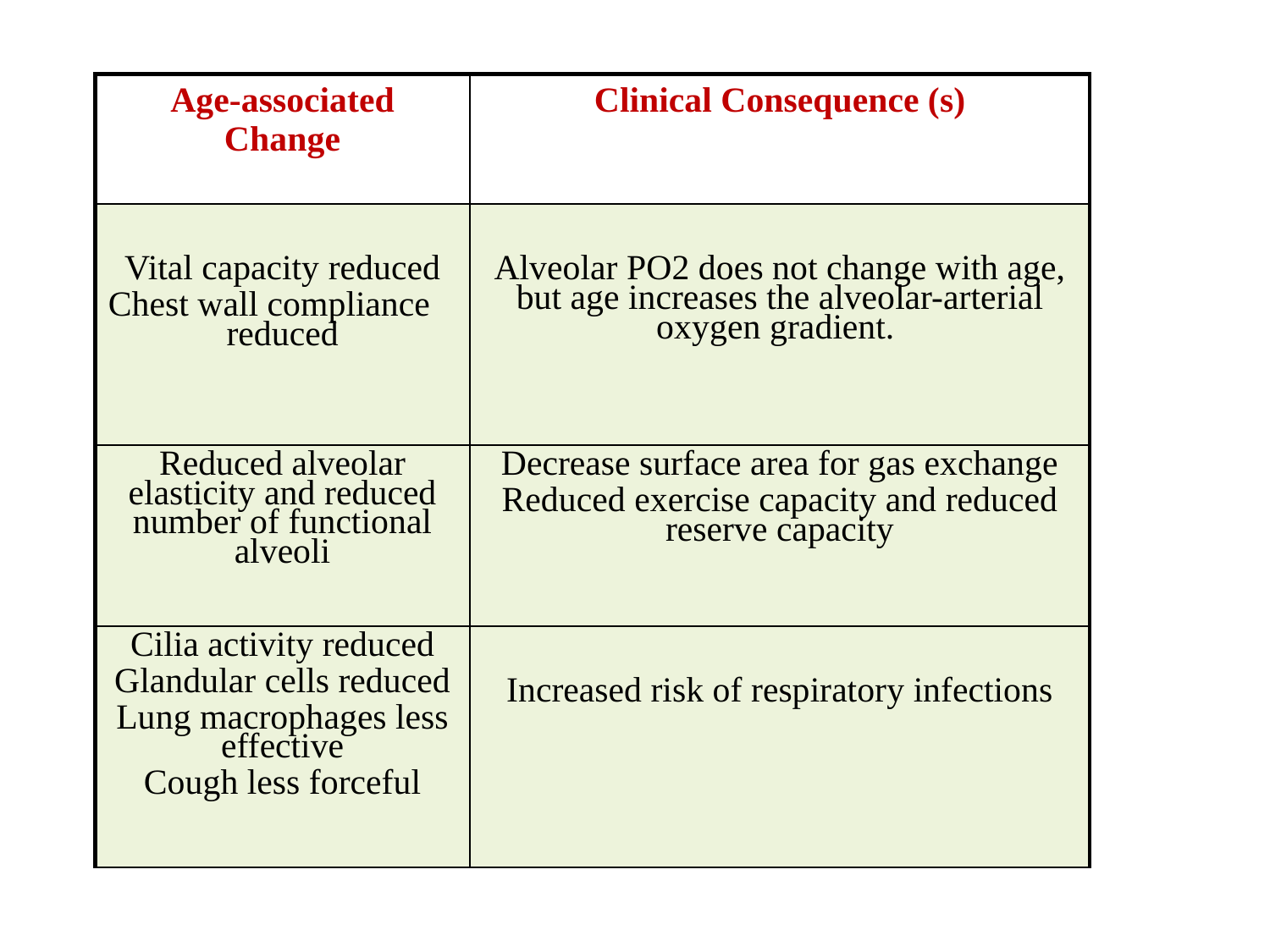

| Age-associated Change | Clinical Consequence (s) |
| --- | --- |
| Vital capacity reduced Chest wall compliance reduced | Alveolar PO2 does not change with age, but age increases the alveolar-arterial oxygen gradient. |
| Reduced alveolar elasticity and reduced number of functional alveoli | Decrease surface area for gas exchange Reduced exercise capacity and reduced reserve capacity |
| Cilia activity reduced Glandular cells reduced Lung macrophages less effective Cough less forceful | Increased risk of respiratory infections |